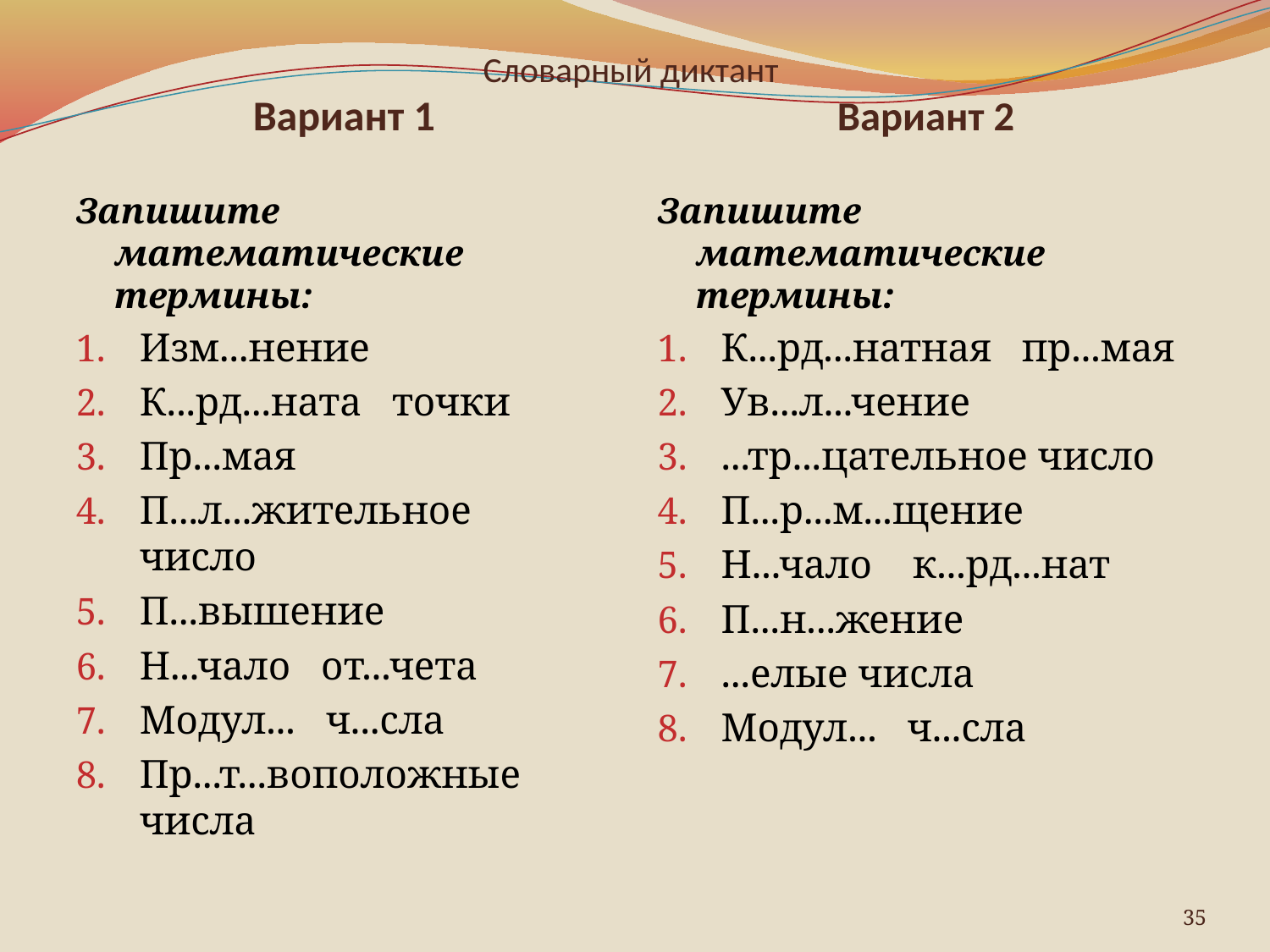

# Словарный диктант
Вариант 1
Вариант 2

Запишите математические термины:
Изм...нение
К...рд...ната   точки
Пр...мая
П...л...жительное   число
П...вышение
Н...чало   от...чета
Модул...   ч...сла
Пр...т...воположные   числа

Запишите математические термины:
К...рд...натная   пр...мая
Ув...л...чение
...тр...цательное число
П...р...м...щение
Н...чало    к...рд...нат
П...н...жение
...елые числа
Модул...   ч...сла

35